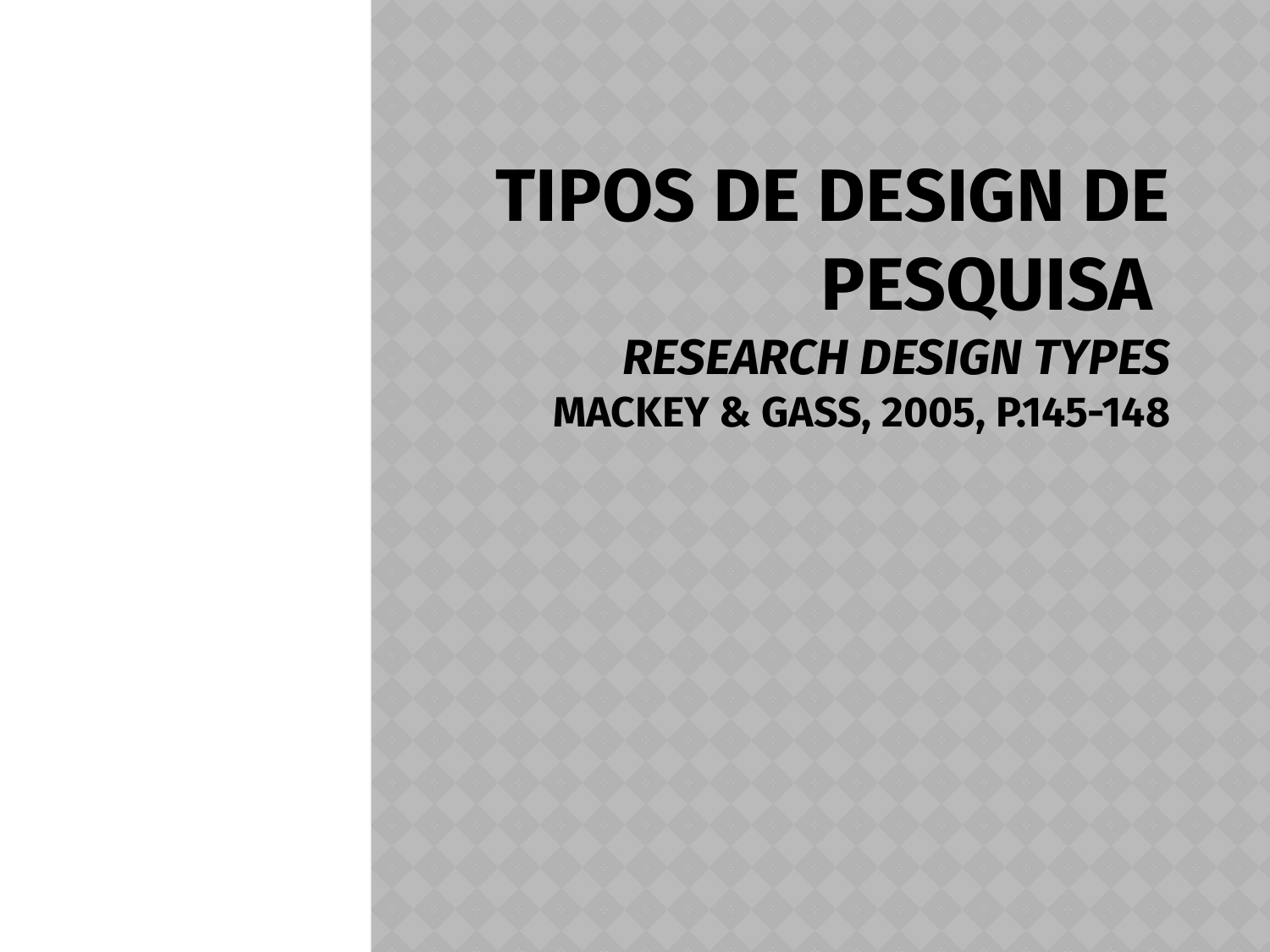

# Tipos de DESIGN de pesquisa RESEARCH DESIGN TYPES Mackey & Gass, 2005, p.145-148